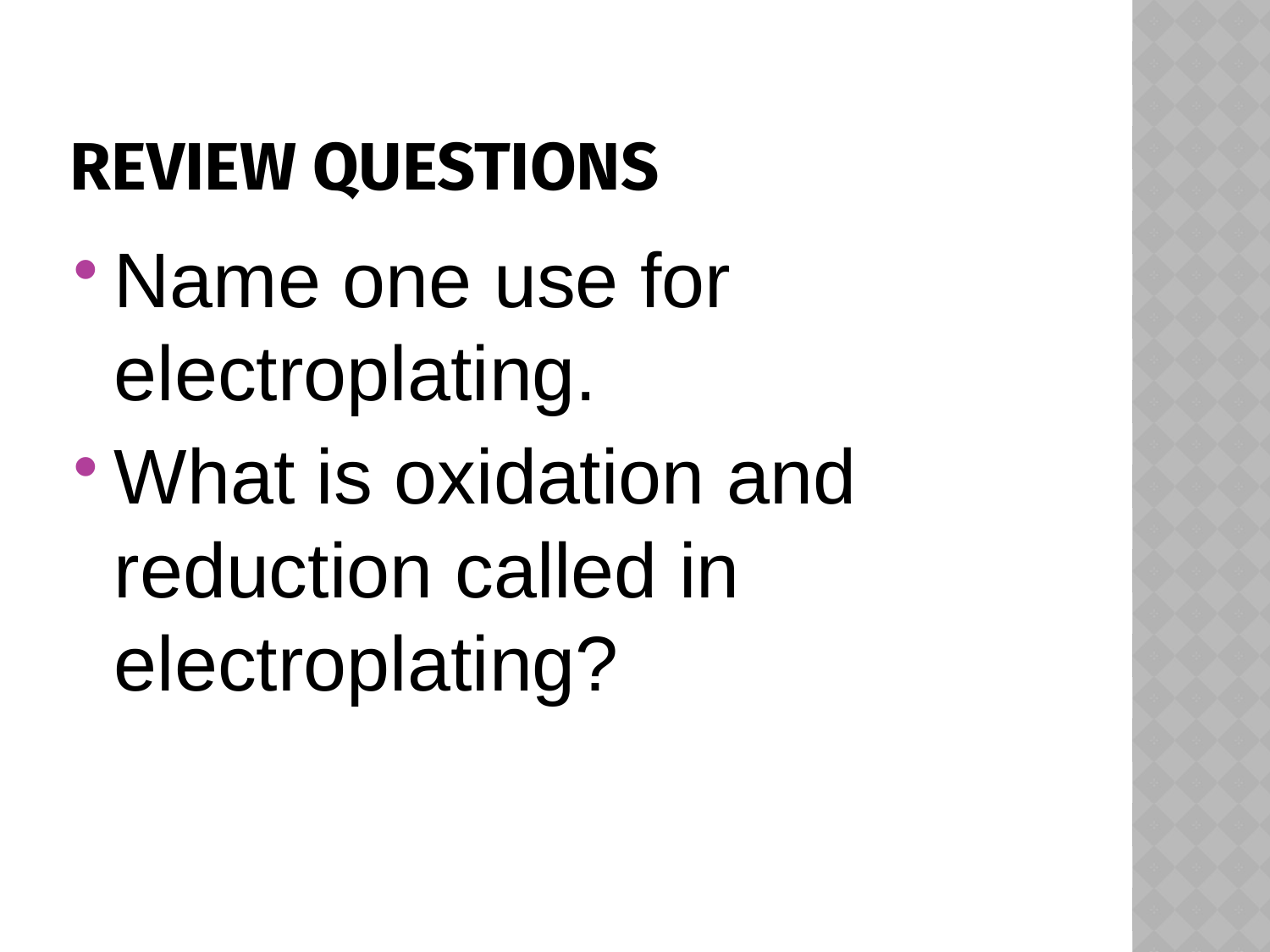

# Review Questions
Name one use for electroplating.
What is oxidation and reduction called in electroplating?